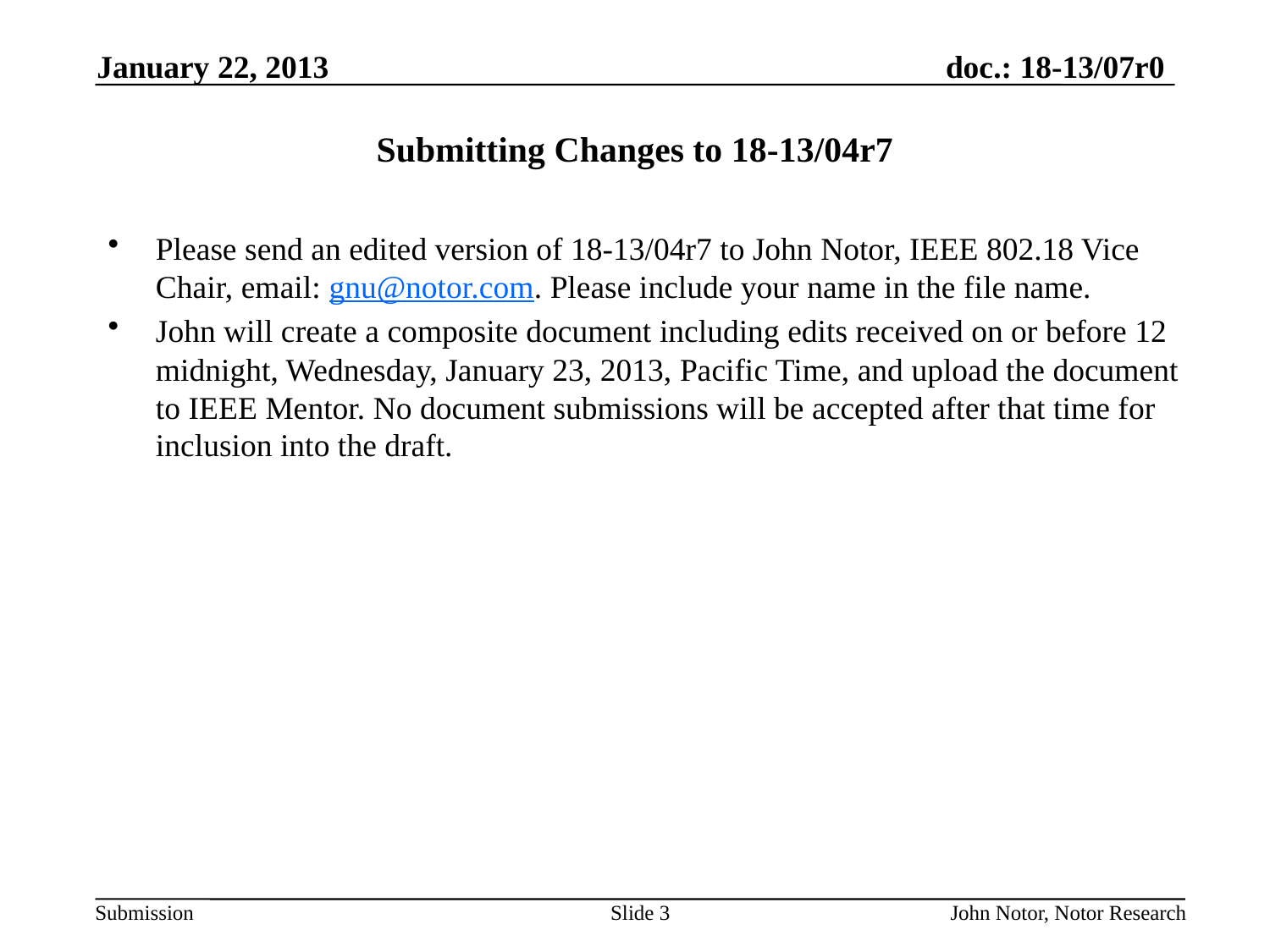

January 22, 2013
# Submitting Changes to 18-13/04r7
Please send an edited version of 18-13/04r7 to John Notor, IEEE 802.18 Vice Chair, email: gnu@notor.com. Please include your name in the file name.
John will create a composite document including edits received on or before 12 midnight, Wednesday, January 23, 2013, Pacific Time, and upload the document to IEEE Mentor. No document submissions will be accepted after that time for inclusion into the draft.
Slide 3
John Notor, Notor Research